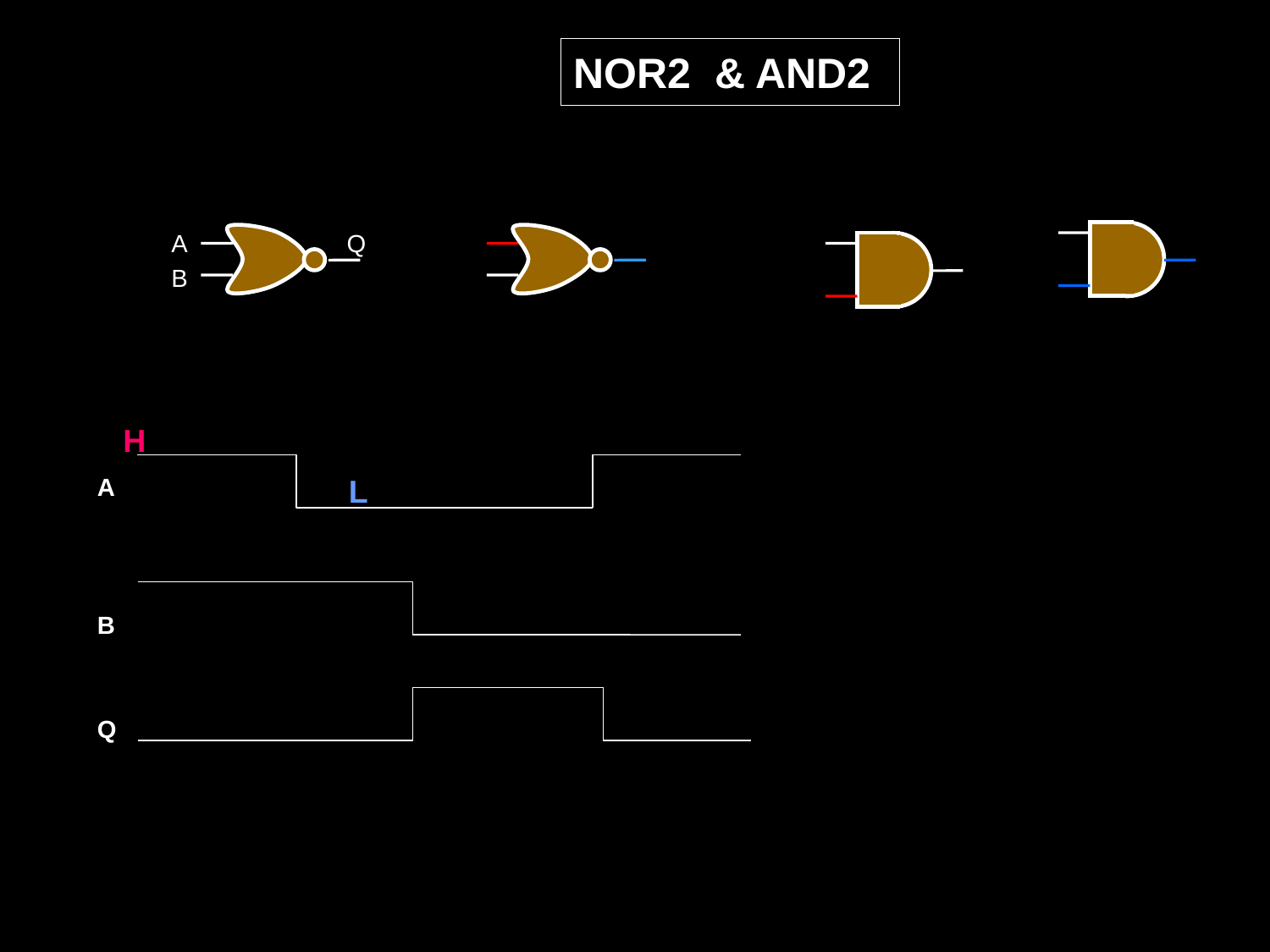

# NOR2  & AND2

A                       Q
B

H

A

B

Q
L